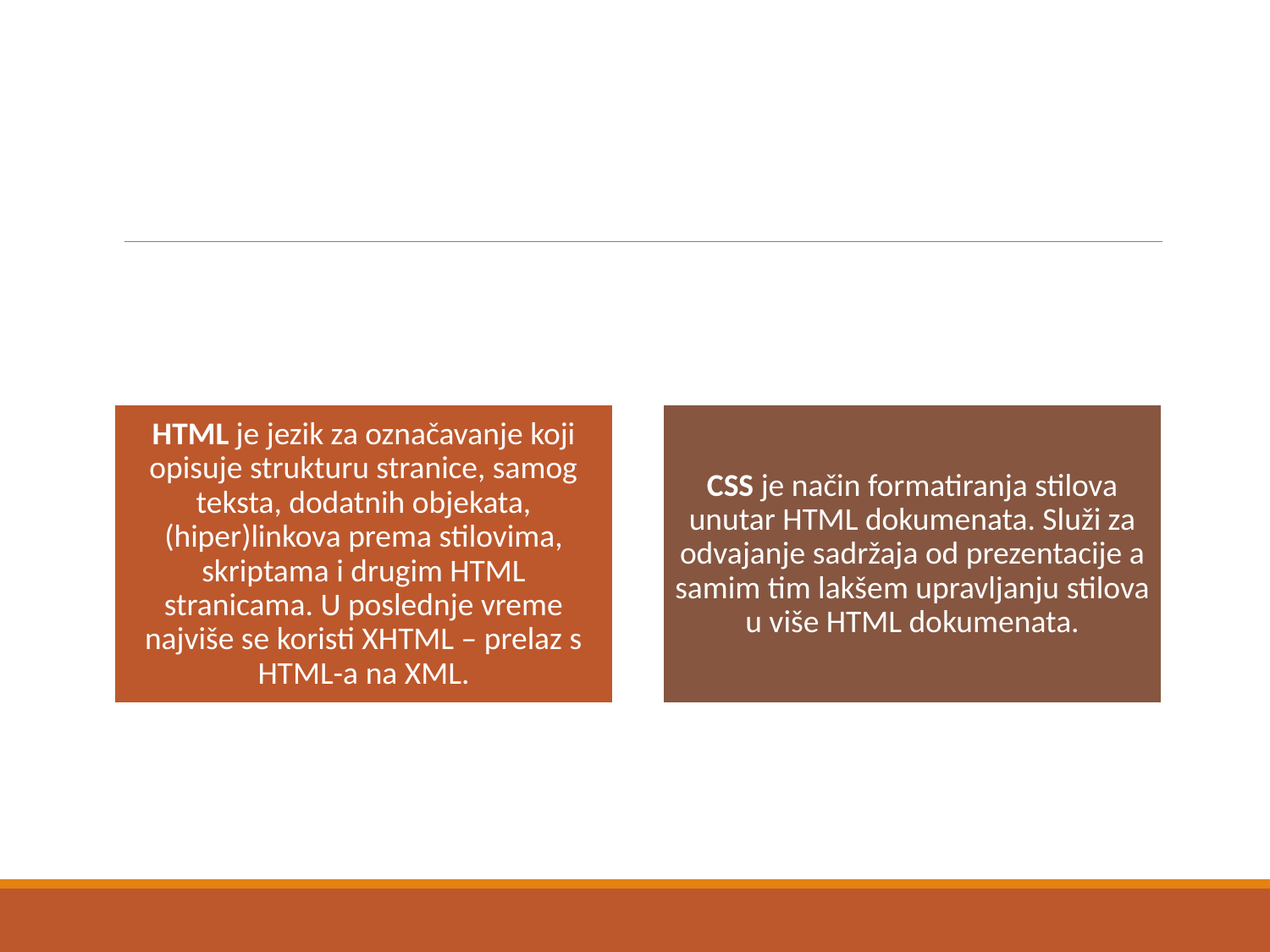

HTML je jezik za označavanje koji opisuje strukturu stranice, samog teksta, dodatnih objekata, (hiper)linkova prema stilovima, skriptama i drugim HTML stranicama. U poslednje vreme najviše se koristi XHTML – prelaz s HTML-a na XML.
CSS je način formatiranja stilova unutar HTML dokumenata. Služi za odvajanje sadržaja od prezentacije a samim tim lakšem upravljanju stilova u više HTML dokumenata.